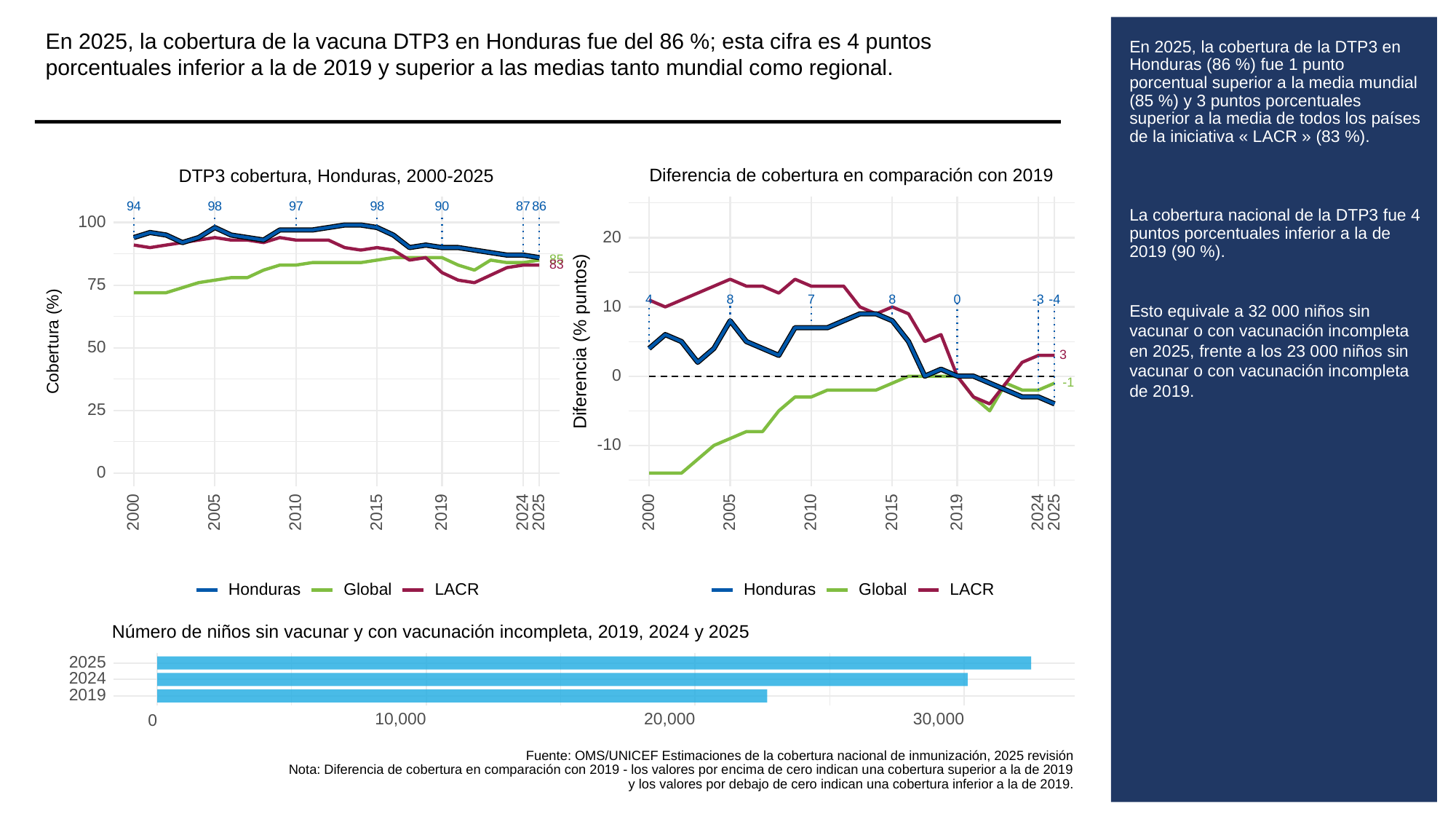

En 2025, la cobertura de la vacuna DTP3 en Honduras fue del 86 %; esta cifra es 4 puntos porcentuales inferior a la de 2019 y superior a las medias tanto mundial como regional.
# En 2025, la cobertura de la DTP3 en Honduras (86 %) fue 1 punto porcentual superior a la media mundial (85 %) y 3 puntos porcentuales superior a la media de todos los países de la iniciativa « LACR » (83 %).

La cobertura nacional de la DTP3 fue 4 puntos porcentuales inferior a la de 2019 (90 %).

Esto equivale a 32 000 niños sin vacunar o con vacunación incompleta en 2025, frente a los 23 000 niños sin vacunar o con vacunación incompleta de 2019.

Diferencia de cobertura en comparación con 2019
DTP3 cobertura, Honduras, 2000-2025

94
98
97
98
90
87
86

100

20

85

83

75

-3
8
8
0
4
-4
7
10

Diferencia (% puntos)
Cobertura (%)

50

3
0

-1

25

-10

0

2000
2005
2010
2015
2019
2024
2025
2000
2005
2010
2015
2019
2024
2025
Global
LACR
Global
LACR
Honduras
Honduras

Número de niños sin vacunar y con vacunación incompleta, 2019, 2024 y 2025

2025

2024

2019

10,000
20,000
30,000
0
Fuente: OMS/UNICEF Estimaciones de la cobertura nacional de inmunización, 2025 revisión
Nota: Diferencia de cobertura en comparación con 2019 - los valores por encima de cero indican una cobertura superior a la de 2019
y los valores por debajo de cero indican una cobertura inferior a la de 2019.